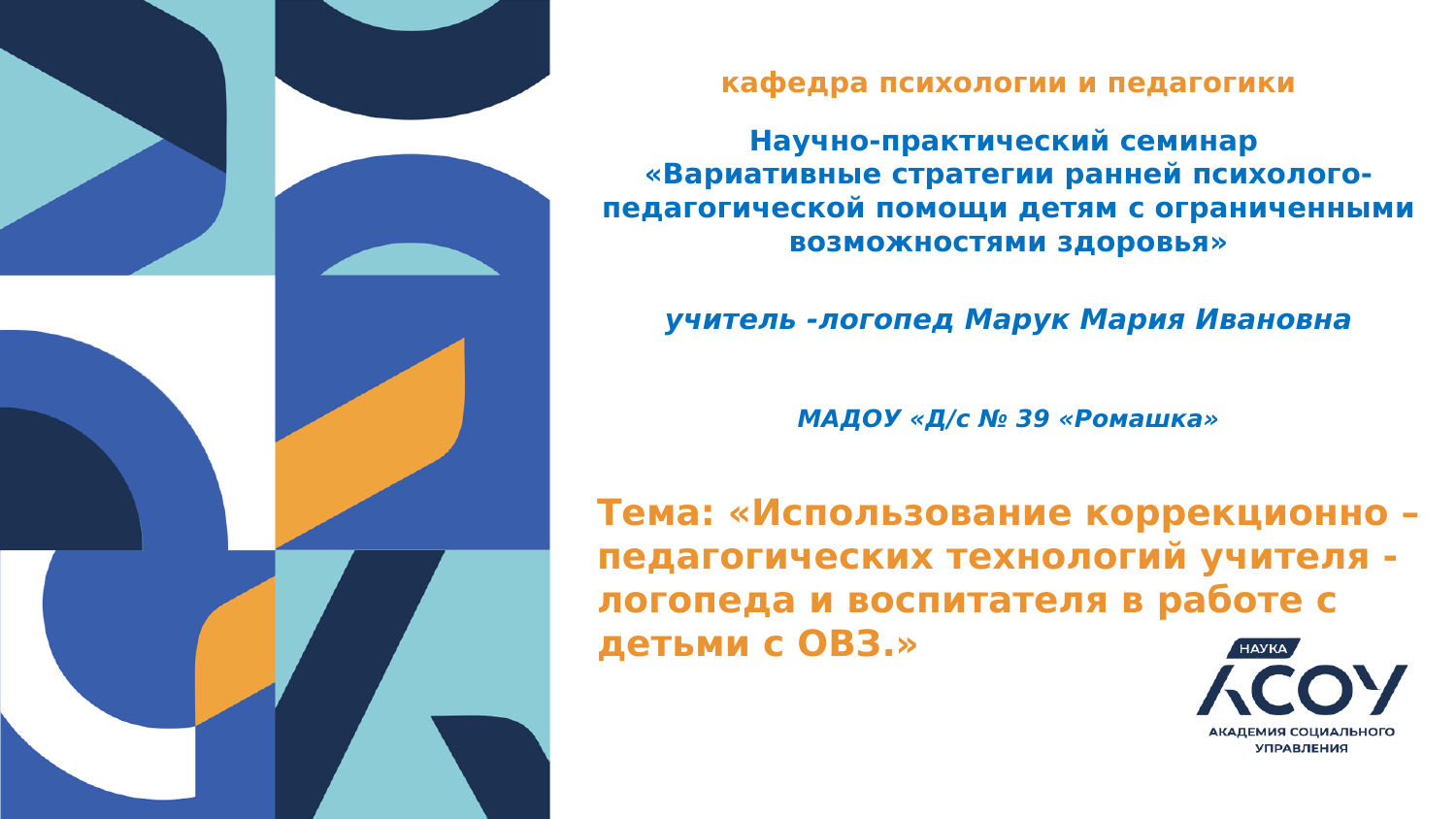

# кафедра психологии и педагогики Научно-практический семинар «Вариативные стратегии ранней психолого-педагогической помощи детям с ограниченными возможностями здоровья» учитель -логопед Марук Мария Ивановна МАДОУ «Д/с № 39 «Ромашка»
Тема: «Использование коррекционно – педагогических технологий учителя - логопеда и воспитателя в работе с детьми с ОВЗ.»